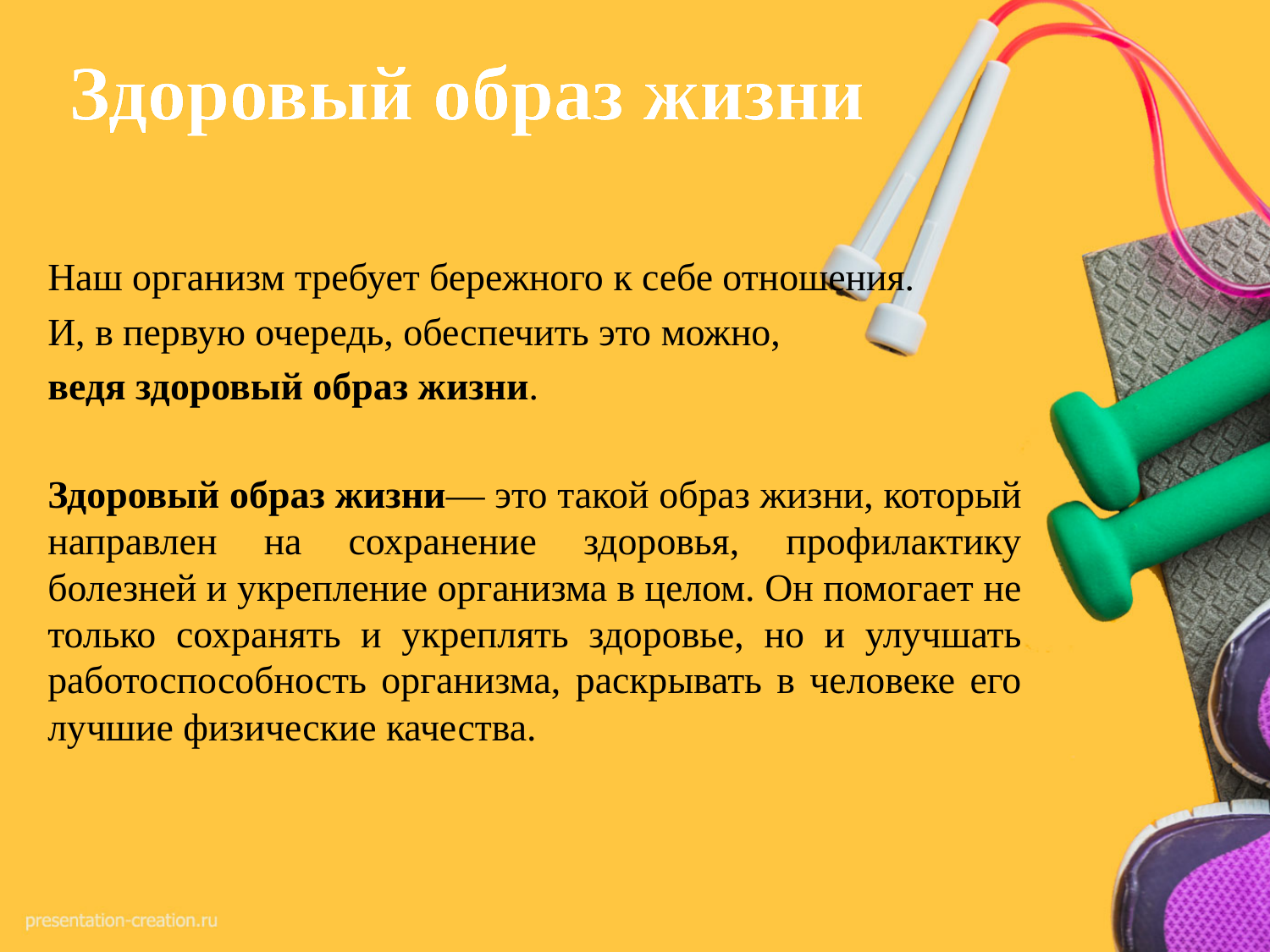

# Здоровый образ жизни
Наш организм требует бережного к себе отношения.
И, в первую очередь, обеспечить это можно,
ведя здоровый образ жизни.

Здоровый образ жизни— это такой образ жизни, который направлен на сохранение здоровья, профилактику болезней и укрепление организма в целом. Он помогает не только сохранять и укреплять здоровье, но и улучшать работоспособность организма, раскрывать в человеке его лучшие физические качества.